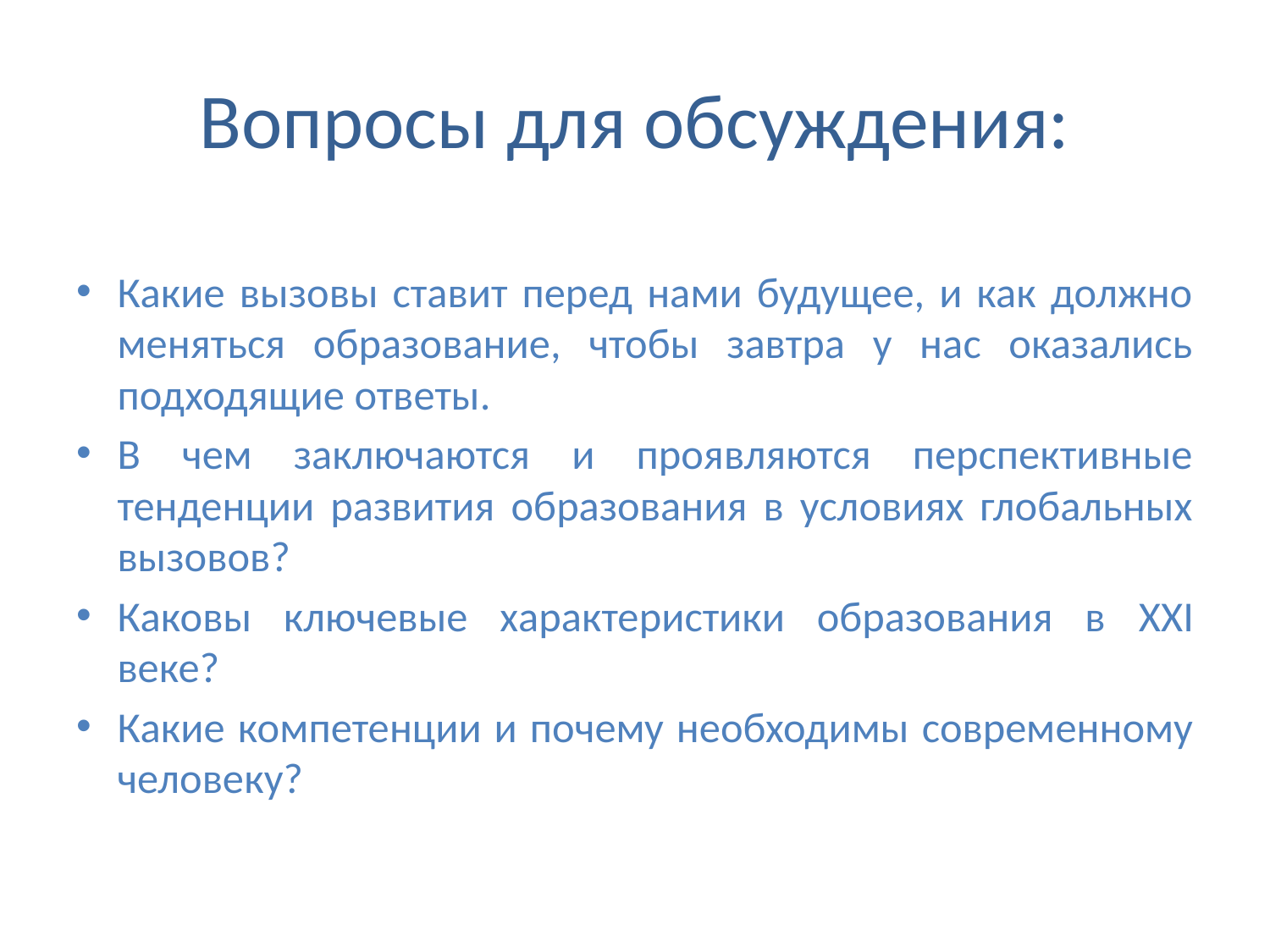

# Вопросы для обсуждения:

Какие вызовы ставит перед нами будущее, и как должно меняться образование, чтобы завтра у нас оказались подходящие ответы.
В чем заключаются и проявляются перспективные тенденции развития образования в условиях глобальных вызовов?
Каковы ключевые характеристики образования в XXI веке?
Какие компетенции и почему необходимы современному человеку?